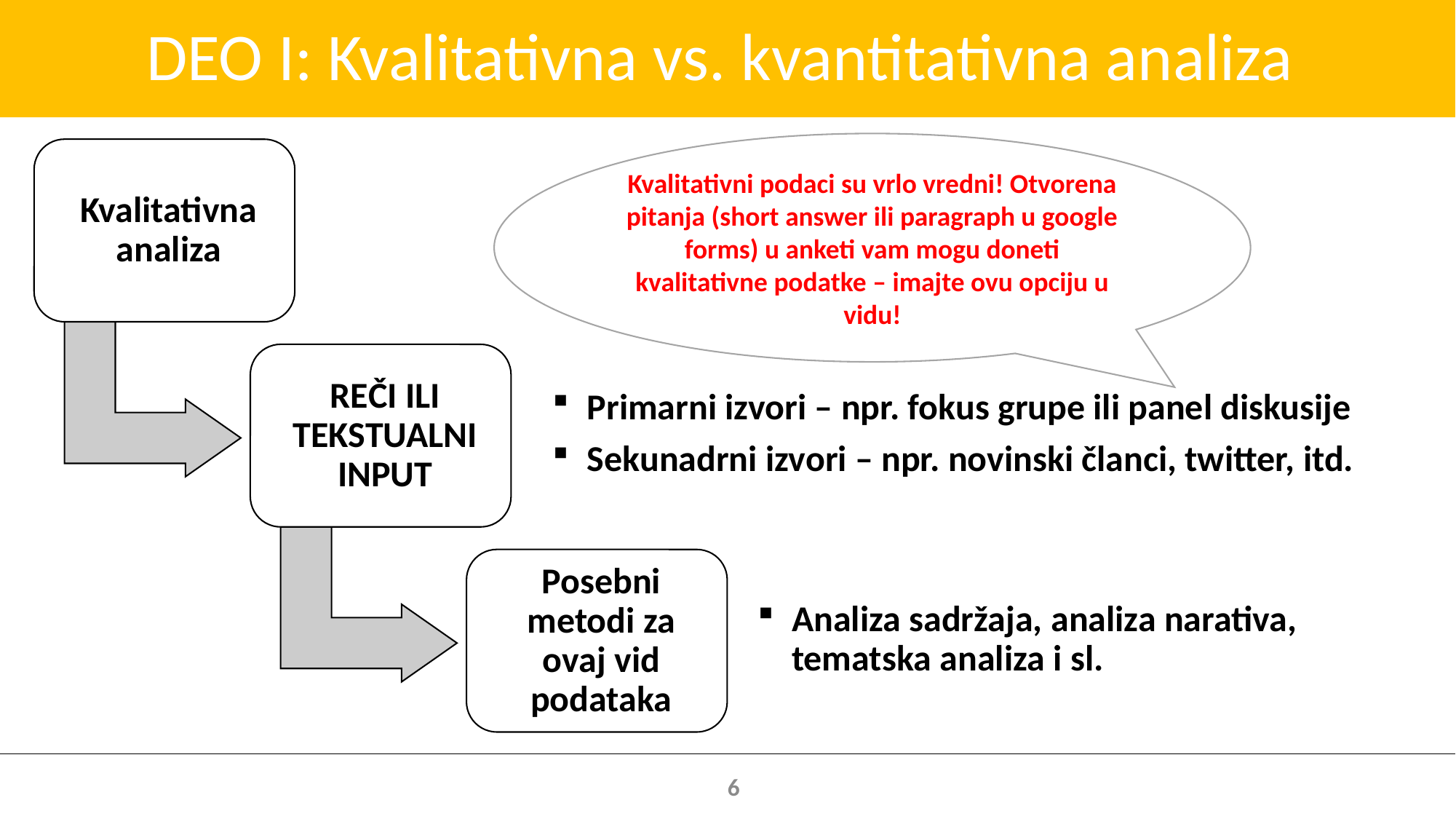

# DEO I: Kvalitativna vs. kvantitativna analiza
Kvalitativni podaci su vrlo vredni! Otvorena pitanja (short answer ili paragraph u google forms) u anketi vam mogu doneti kvalitativne podatke – imajte ovu opciju u vidu!
Kvalitativna analiza
REČI ILI TEKSTUALNI INPUT
Posebni metodi za ovaj vid podataka
Primarni izvori – npr. fokus grupe ili panel diskusije
Sekunadrni izvori – npr. novinski članci, twitter, itd.
Analiza sadržaja, analiza narativa, tematska analiza i sl.
6